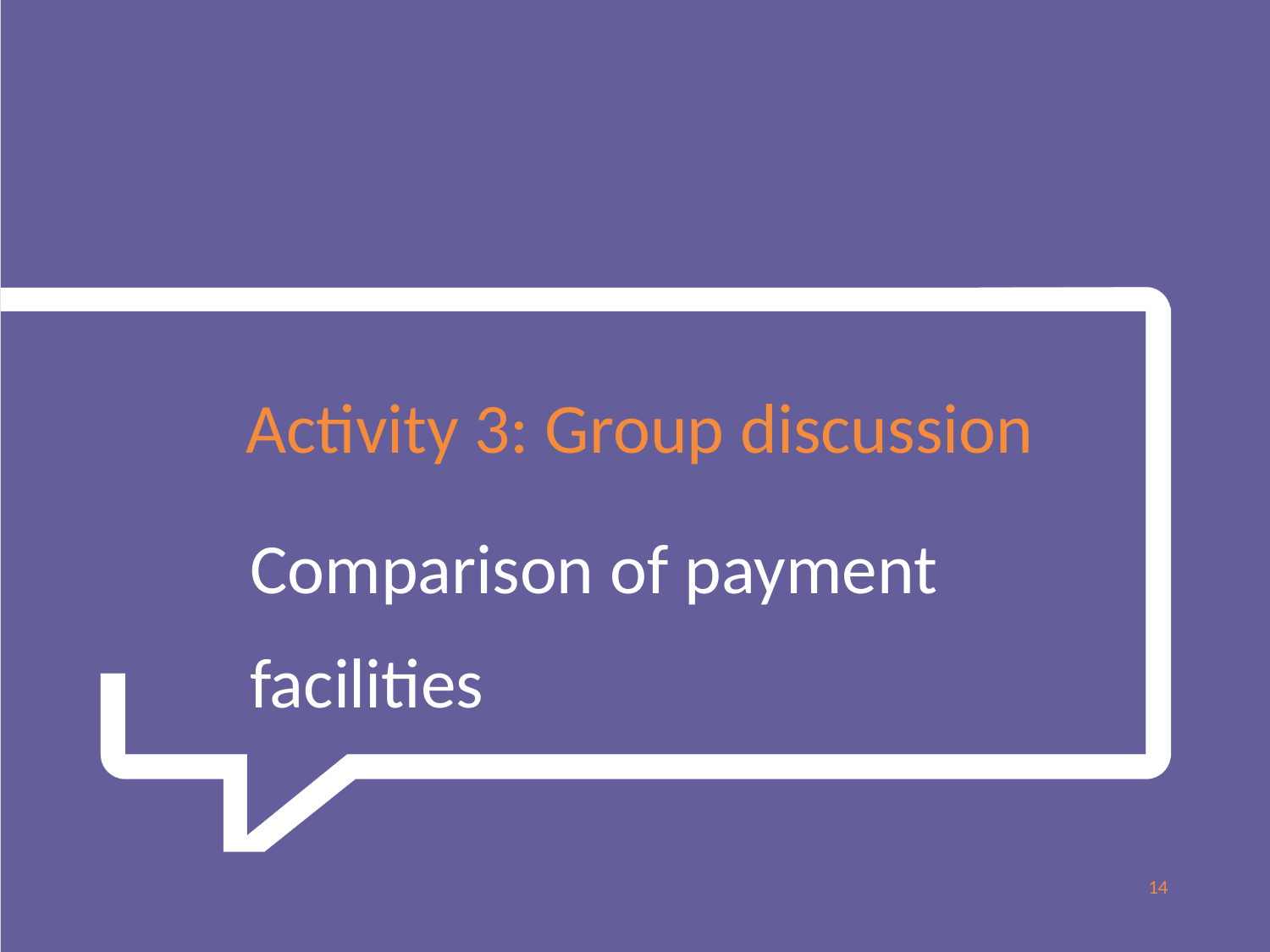

Activity 3: Group discussion
Comparison of payment facilities
14